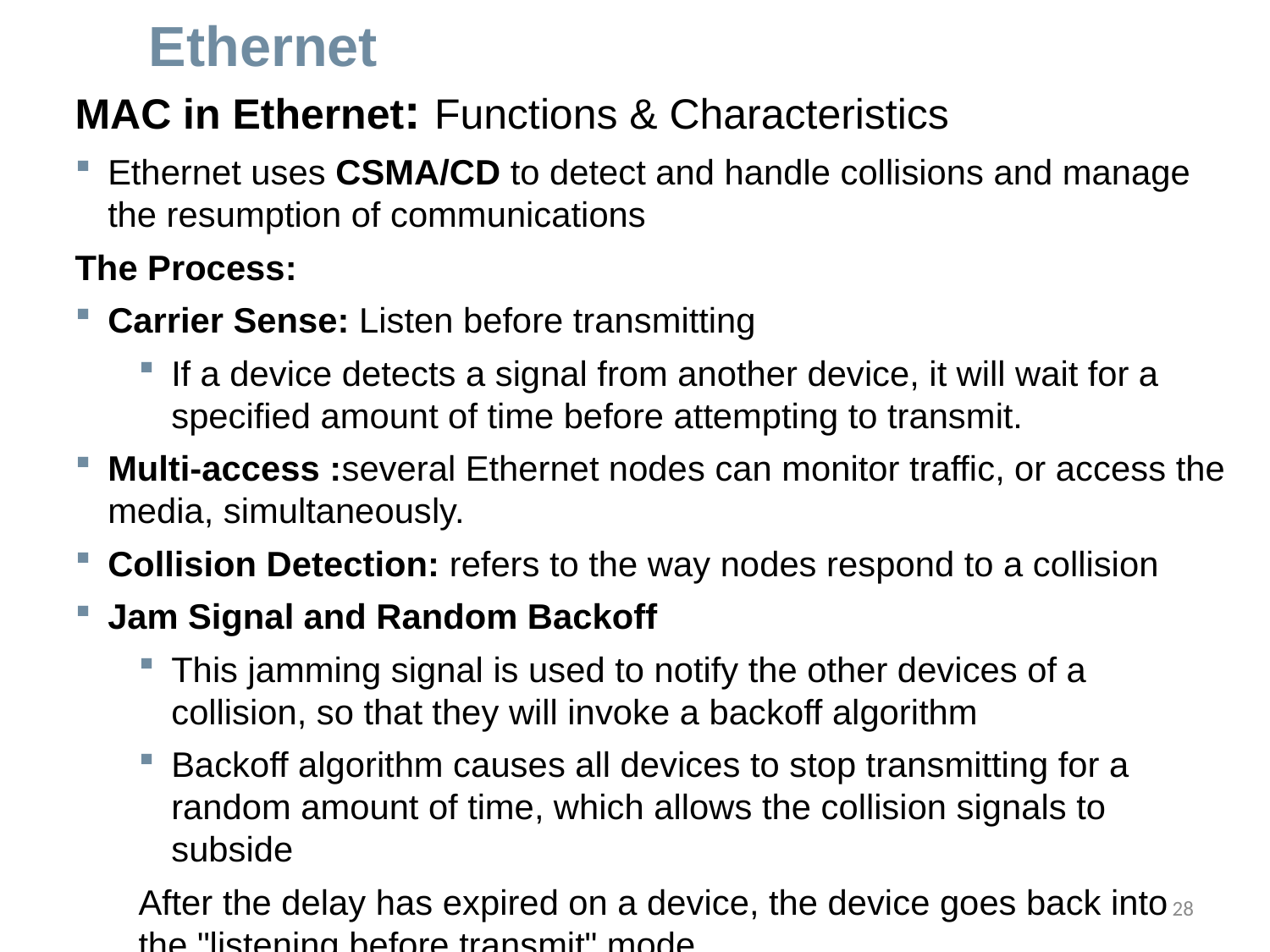

Ethernet
MAC in Ethernet: Functions & Characteristics
Ethernet uses CSMA/CD to detect and handle collisions and manage the resumption of communications
The Process:
Carrier Sense: Listen before transmitting
If a device detects a signal from another device, it will wait for a specified amount of time before attempting to transmit.
Multi-access :several Ethernet nodes can monitor traffic, or access the media, simultaneously.
Collision Detection: refers to the way nodes respond to a collision
Jam Signal and Random Backoff
This jamming signal is used to notify the other devices of a collision, so that they will invoke a backoff algorithm
Backoff algorithm causes all devices to stop transmitting for a random amount of time, which allows the collision signals to subside
After the delay has expired on a device, the device goes back into the "listening before transmit" mode

28